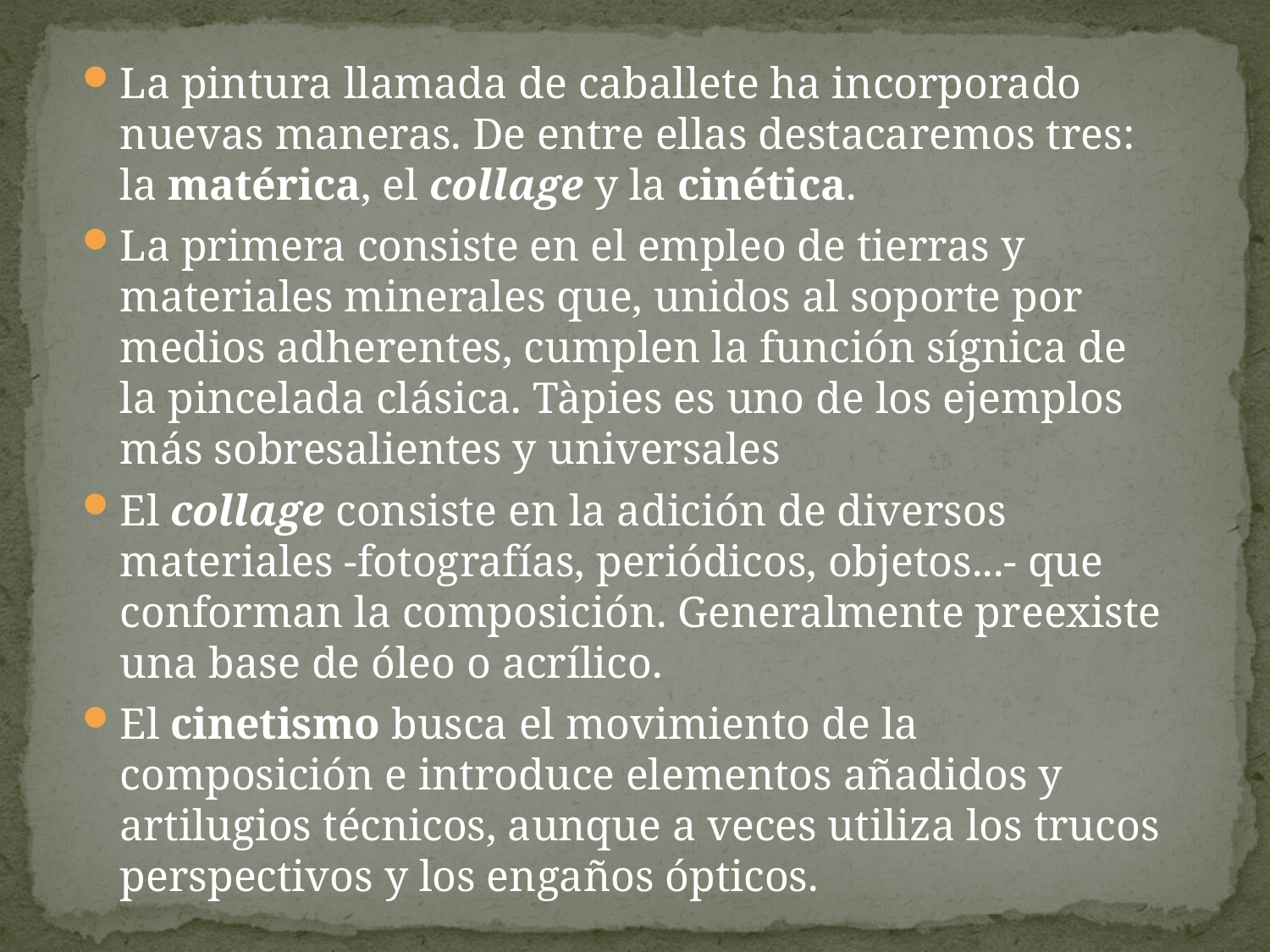

La pintura llamada de caballete ha incorporado nuevas maneras. De entre ellas destacaremos tres: la matérica, el collage y la cinética.
La primera consiste en el empleo de tierras y materiales minerales que, unidos al soporte por medios adherentes, cumplen la función sígnica de la pincelada clásica. Tàpies es uno de los ejemplos más sobresalientes y universales
El collage consiste en la adición de diversos materiales -fotografías, periódicos, objetos...- que conforman la composición. Generalmente preexiste una base de óleo o acrílico.
El cinetismo busca el movimiento de la composición e introduce elementos añadidos y artilugios técnicos, aunque a veces utiliza los trucos perspectivos y los engaños ópticos.